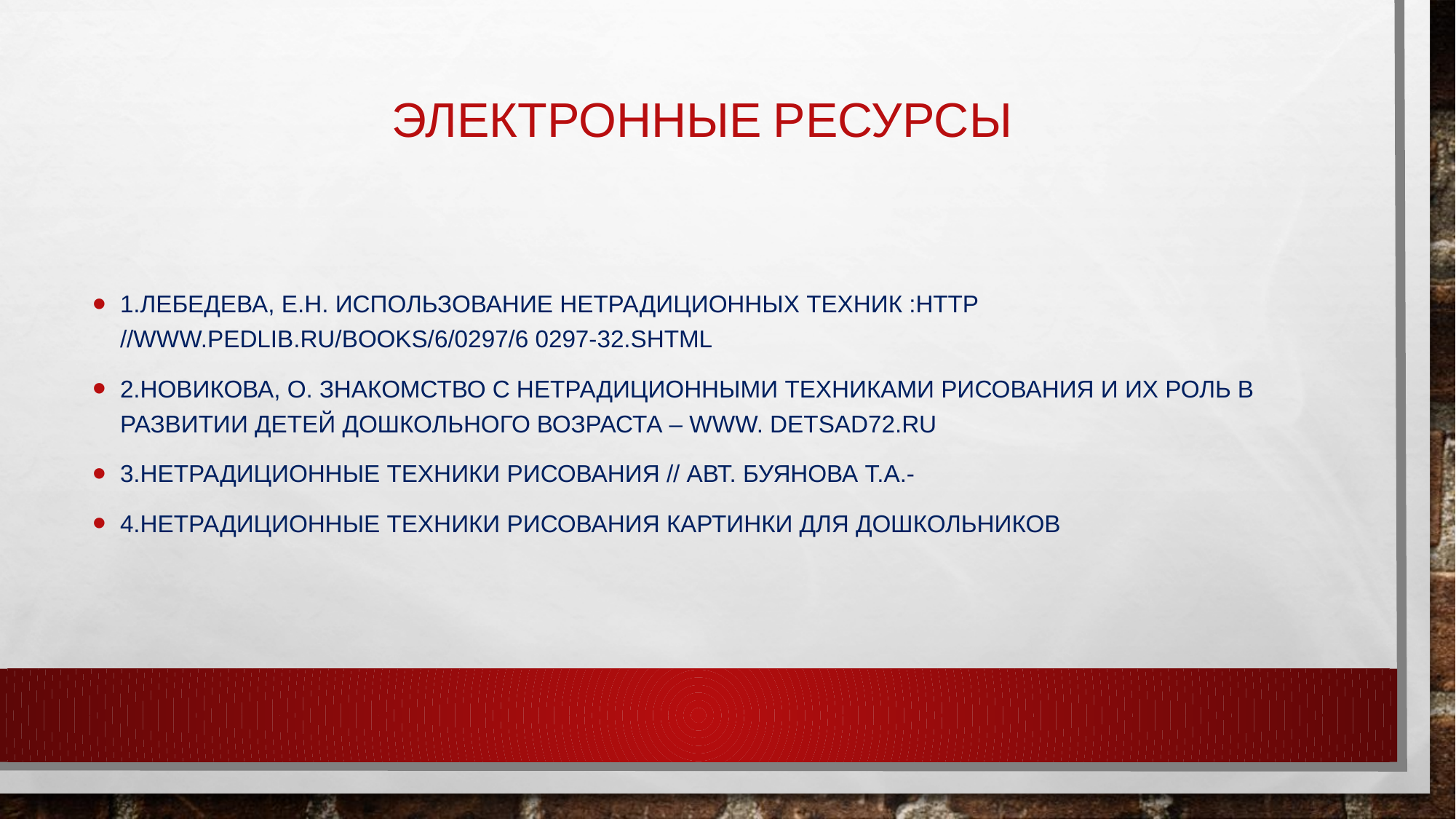

# Электронные ресурсы
1.Лебедева, Е.Н. Использование нетрадиционных техник :http //www.pedlib.ru/books/6/0297/6 0297-32.shtml
2.Новикова, О. Знакомство с нетрадиционными техниками рисования и их роль в развитии детей дошкольного возраста – www. detsad72.ru
3.Нетрадиционные техники рисования // авт. Буянова Т.А.-
4.нетрадиционные техники рисования картинки для дошкольников